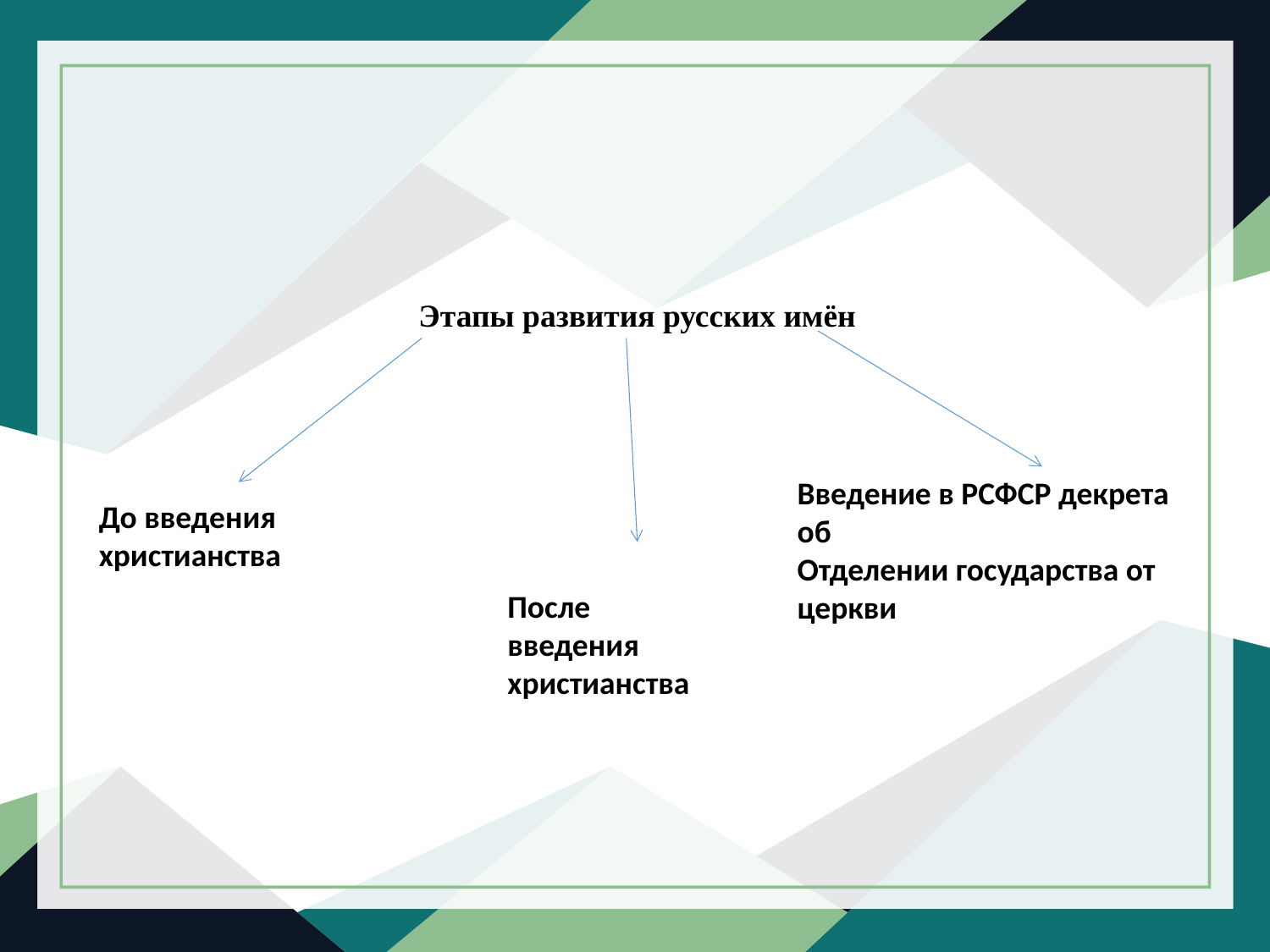

Этапы развития русских имён
Введение в РСФСР декрета об
Отделении государства от церкви
До введения христианства
После введения христианства